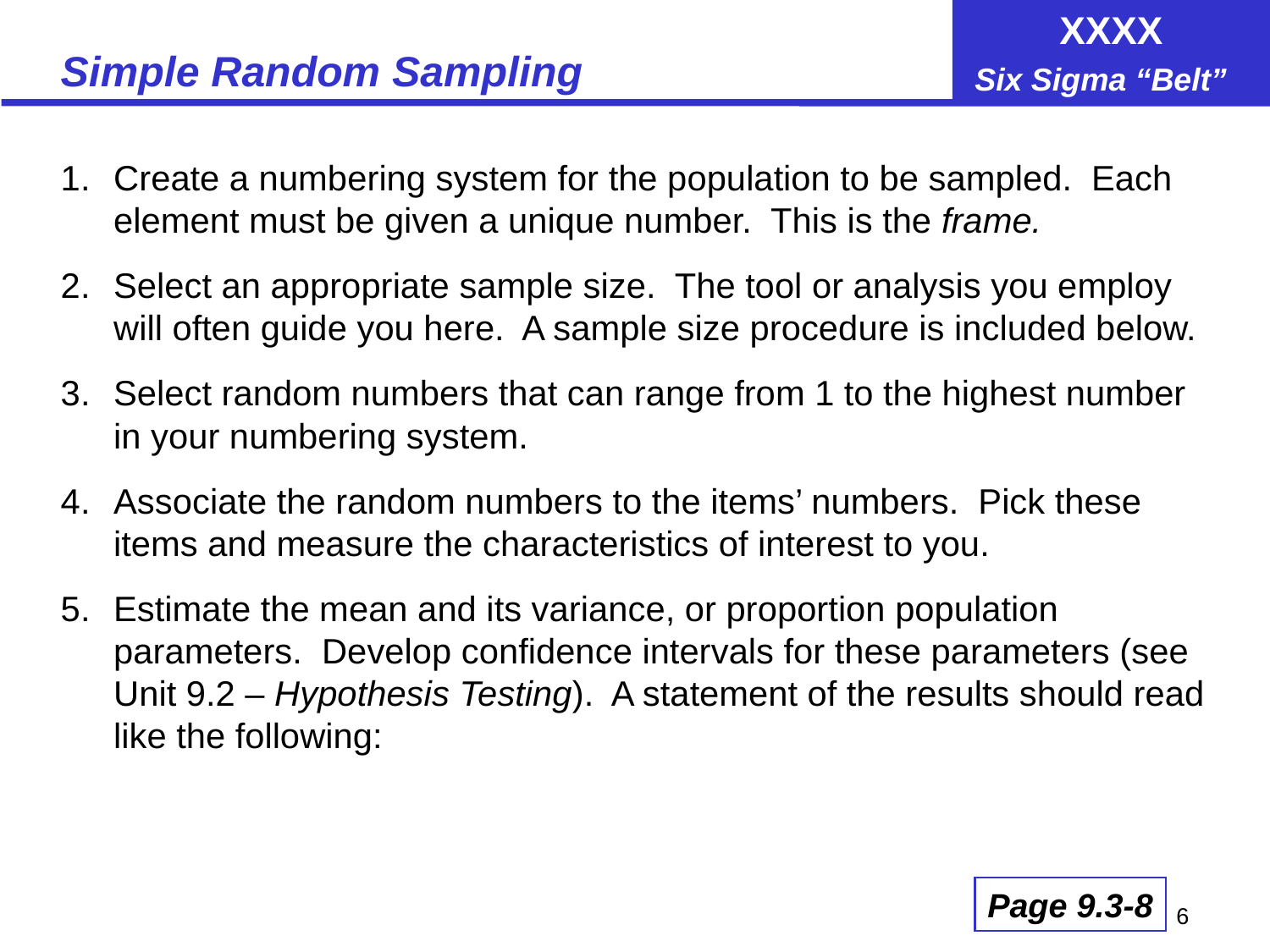

# Simple Random Sampling
1.	Create a numbering system for the population to be sampled.  Each element must be given a unique number.  This is the frame.
2.	Select an appropriate sample size.  The tool or analysis you employ will often guide you here.  A sample size procedure is included below.
3.	Select random numbers that can range from 1 to the highest number in your numbering system.
4.	Associate the random numbers to the items’ numbers.  Pick these items and measure the characteristics of interest to you.
5.	Estimate the mean and its variance, or proportion population parameters.  Develop confidence intervals for these parameters (see Unit 9.2 – Hypothesis Testing).  A statement of the results should read like the following:
Page 9.3-8